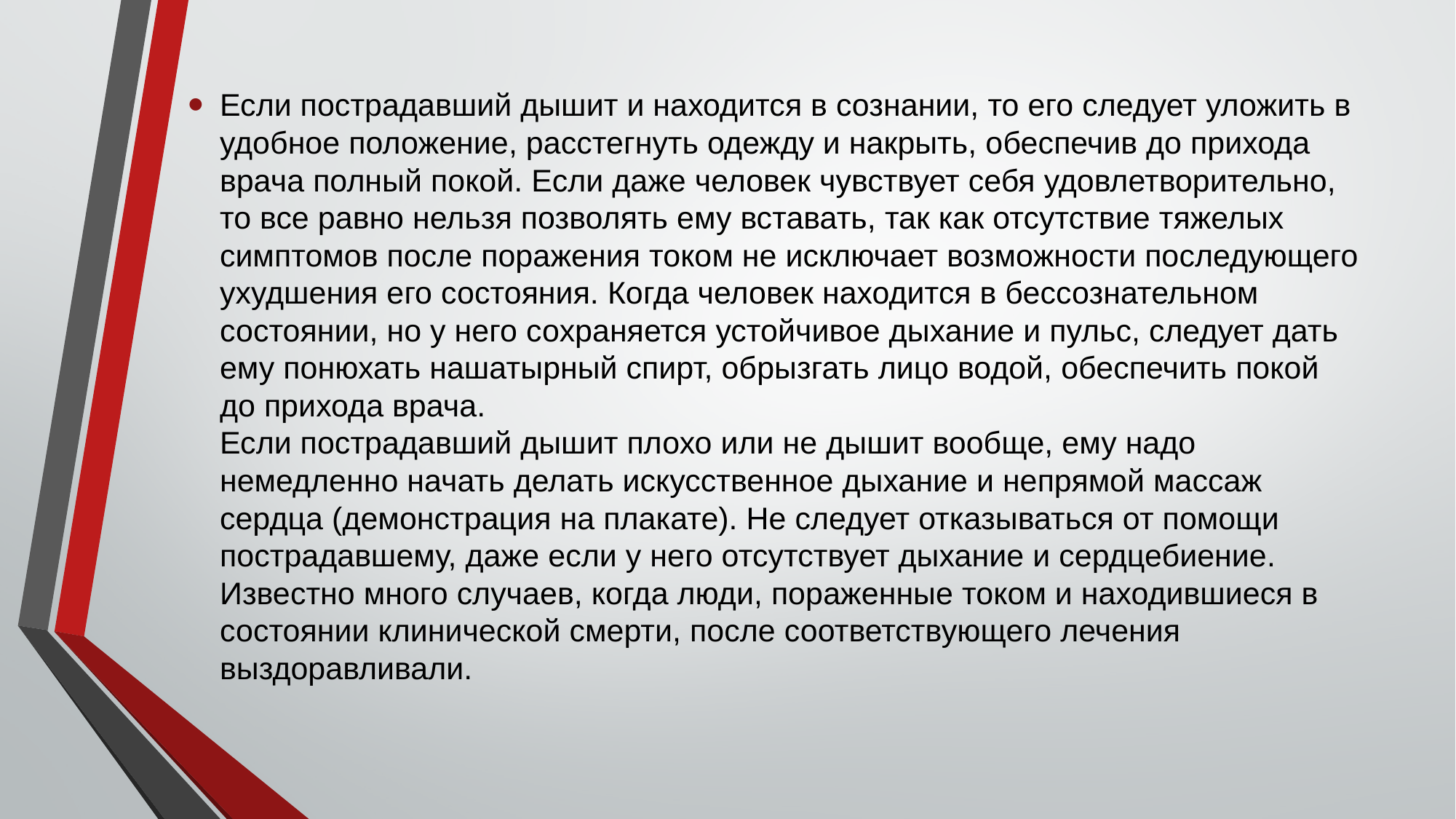

Если пострадавший дышит и находится в сознании, то его следует уложить в удобное положение, расстегнуть одежду и накрыть, обеспечив до прихода врача полный покой. Если даже человек чувствует себя удовлетворительно, то все равно нельзя позволять ему вставать, так как отсутствие тяжелых симптомов после поражения током не исключает возможности последующего ухудшения его состояния. Когда человек находится в бессознательном состоянии, но у него сохраняется устойчивое дыхание и пульс, следует дать ему понюхать нашатырный спирт, обрызгать лицо водой, обеспечить покой до прихода врача. 
Если пострадавший дышит плохо или не дышит вообще, ему надо немедленно начать делать искусственное дыхание и непрямой массаж сердца (демонстрация на плакате). Не следует отказываться от помощи пострадавшему, даже если у него отсутствует дыхание и сердцебиение. Известно много случаев, когда люди, пораженные током и находившиеся в состоянии клинической смерти, после соответствующего лечения выздоравливали.